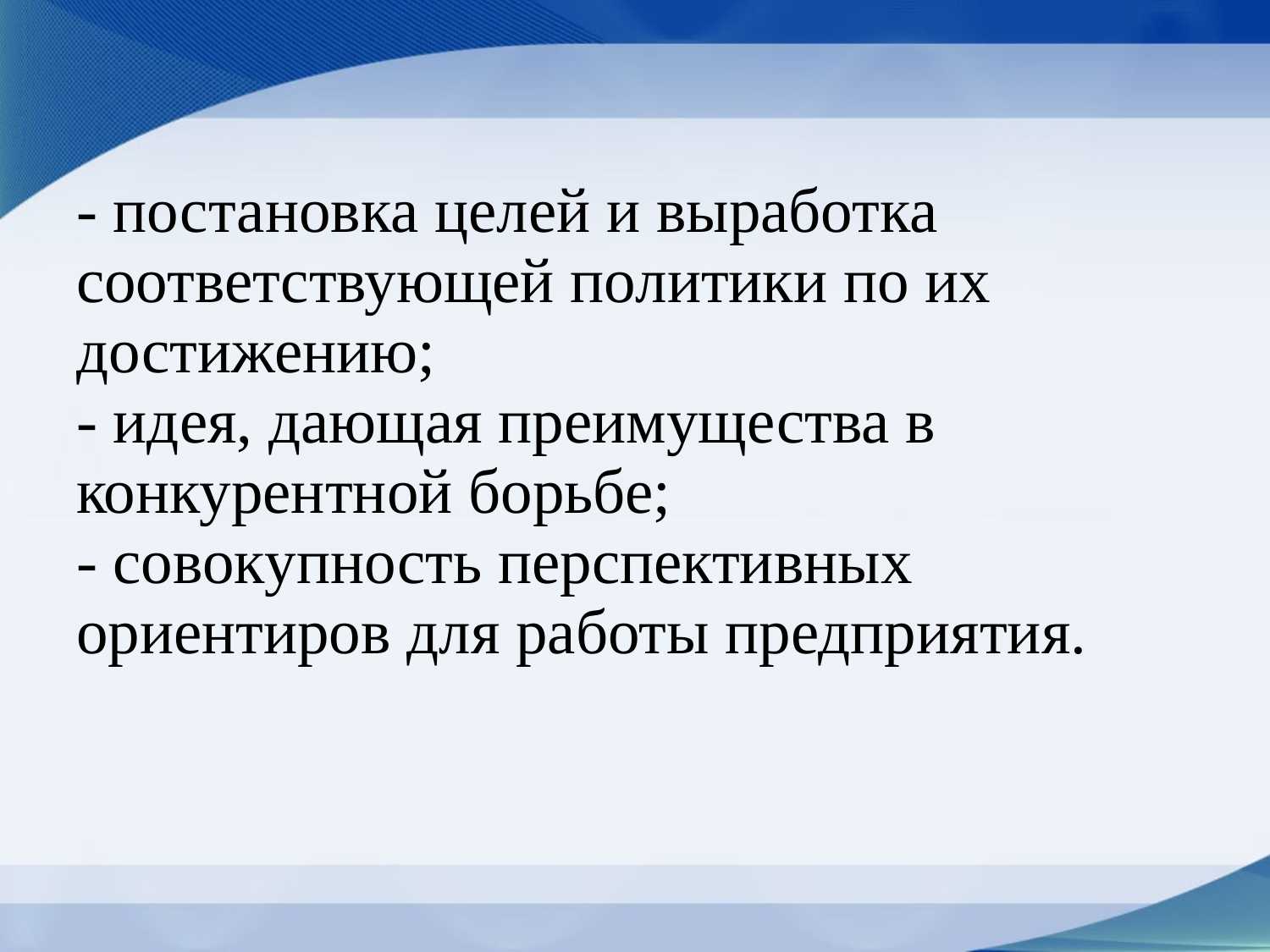

# - постановка целей и выработка соответствующей политики по их достижению; - идея, дающая преимущества в конкурентной борьбе; - совокупность перспективных ориентиров для работы предприятия.